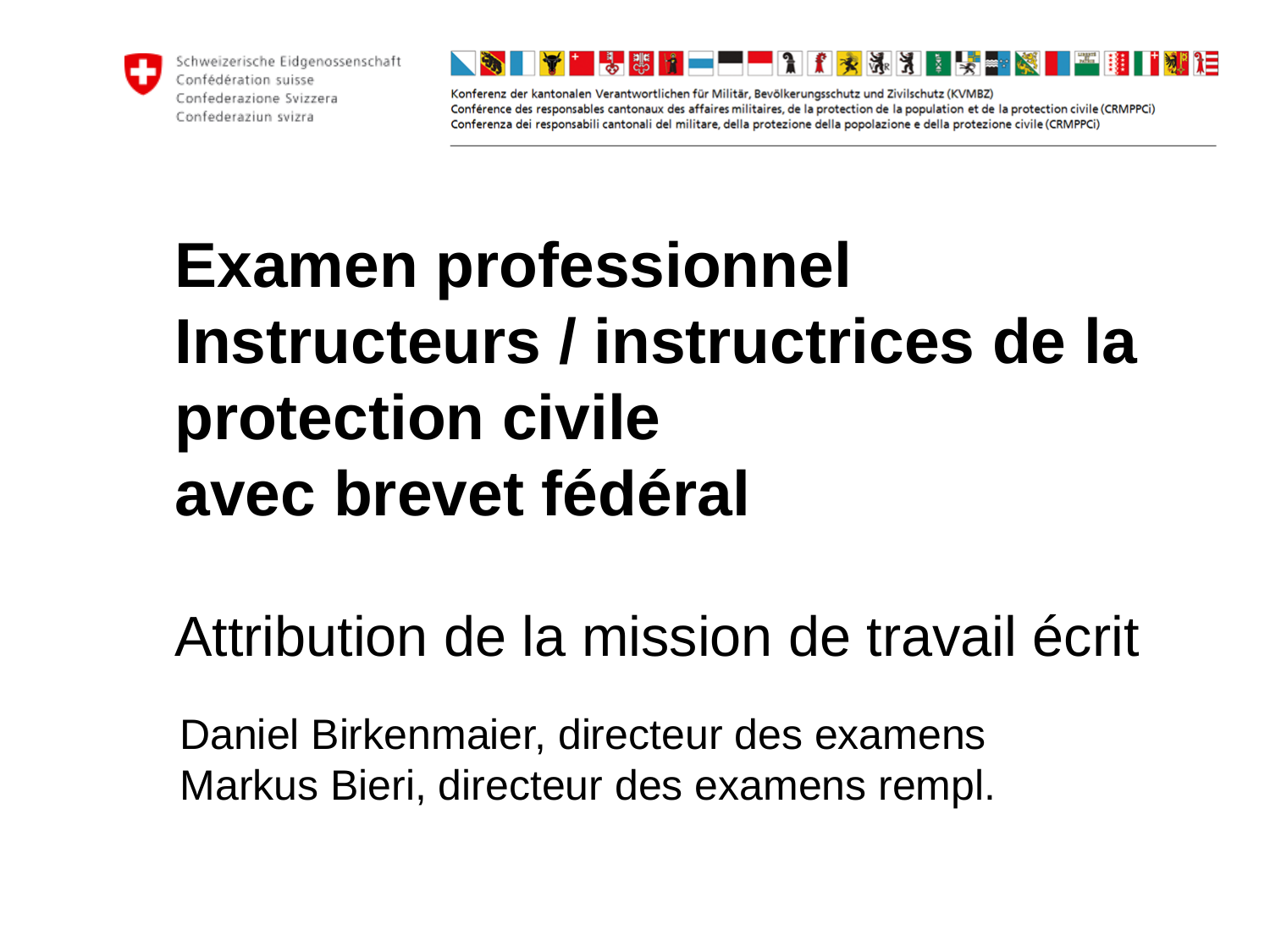

Examen professionnel
Instructeurs / instructrices de la protection civile
avec brevet fédéral
Attribution de la mission de travail écrit
Daniel Birkenmaier, directeur des examens
Markus Bieri, directeur des examens rempl.